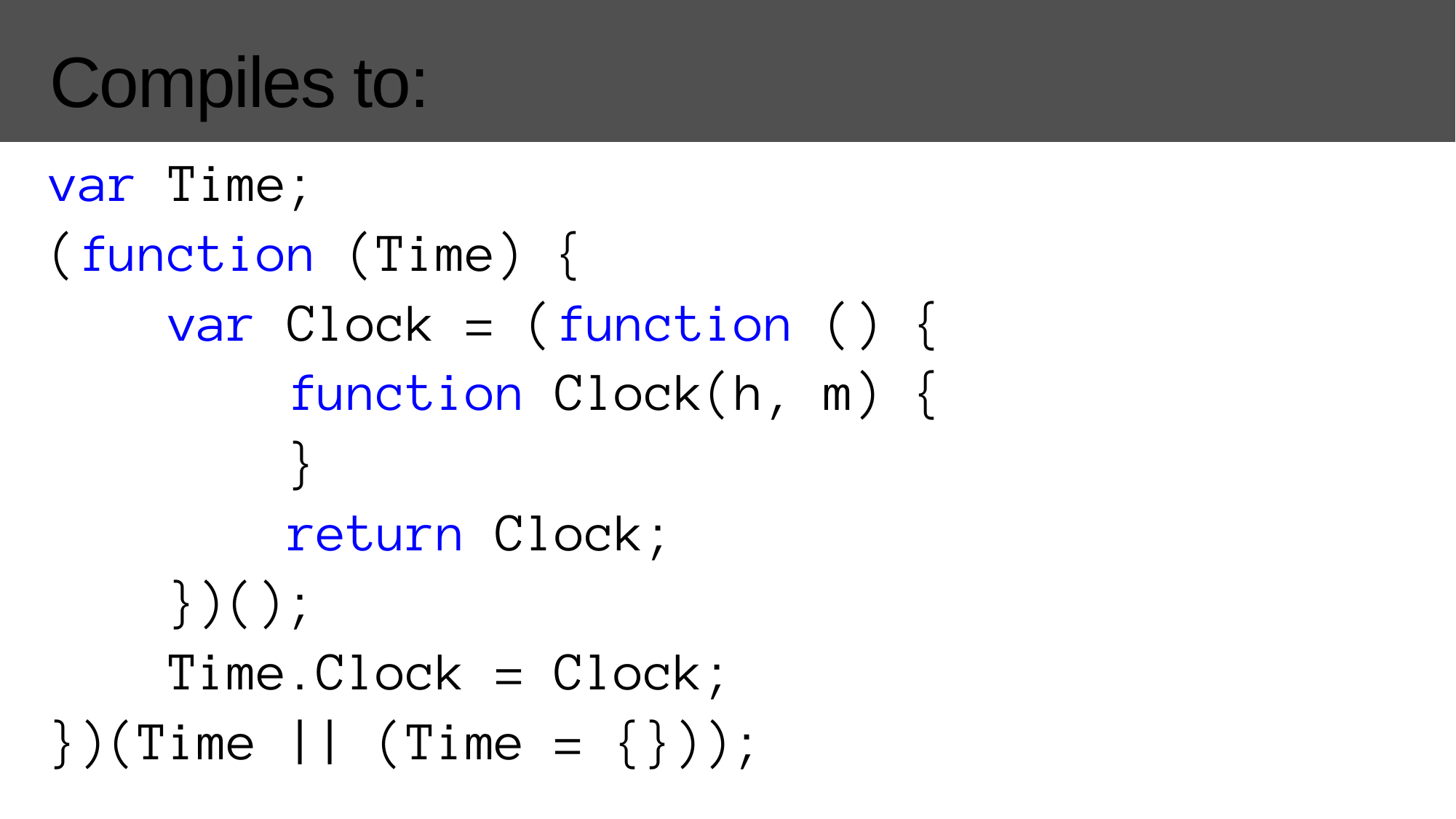

# Compiles to:
var Time;
(function (Time) {
    var Clock = (function () {
        function Clock(h, m) {
        }
        return Clock;
    })();
    Time.Clock = Clock;
})(Time || (Time = {}));